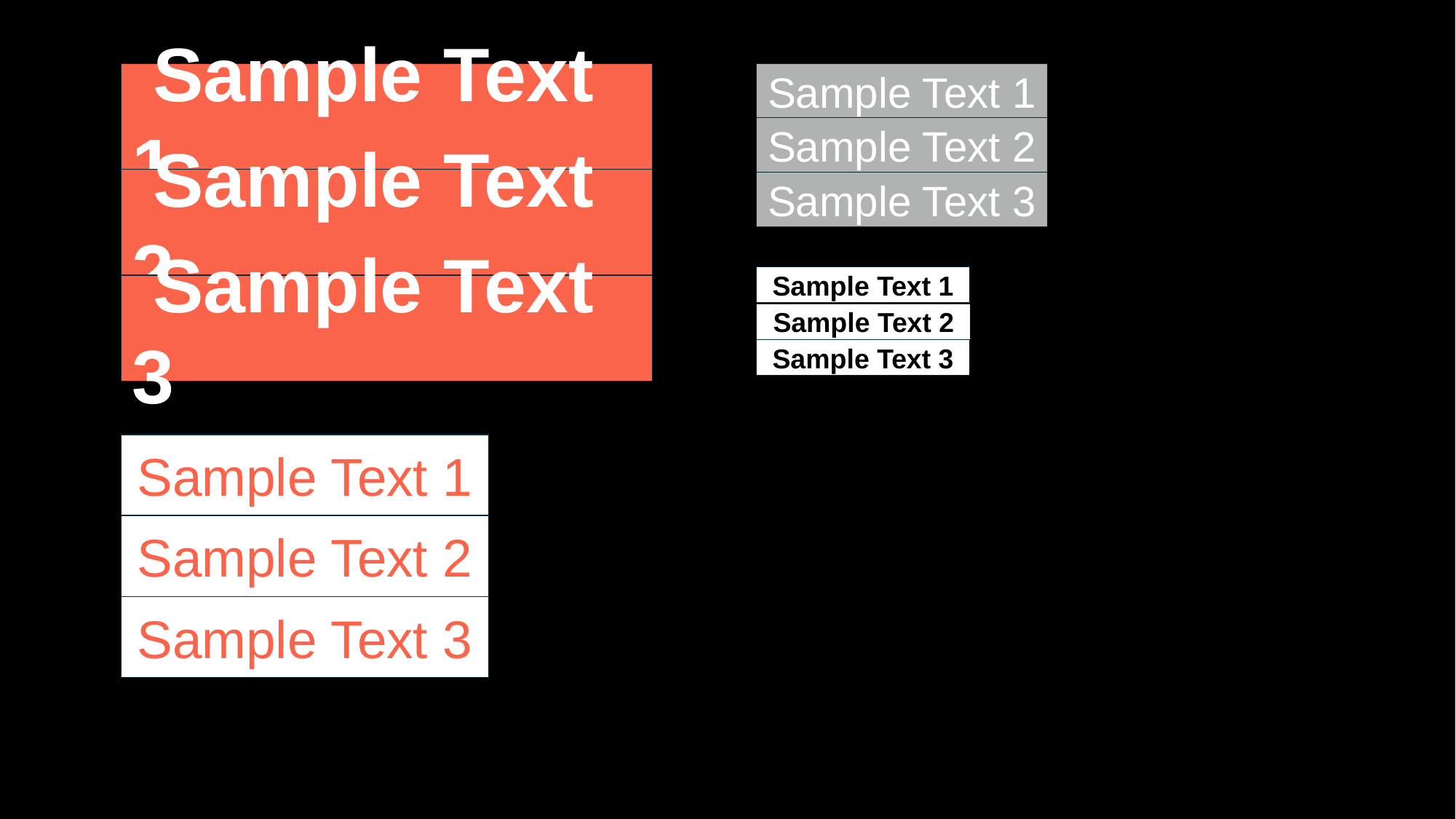

Sample Text 1
Sample Text 1
Sample Text 2
 Sample Text 2
Sample Text 3
Sample Text 1
 Sample Text 3
Sample Text 2
Sample Text 3
Sample Text 1
Sample Text 2
Sample Text 3